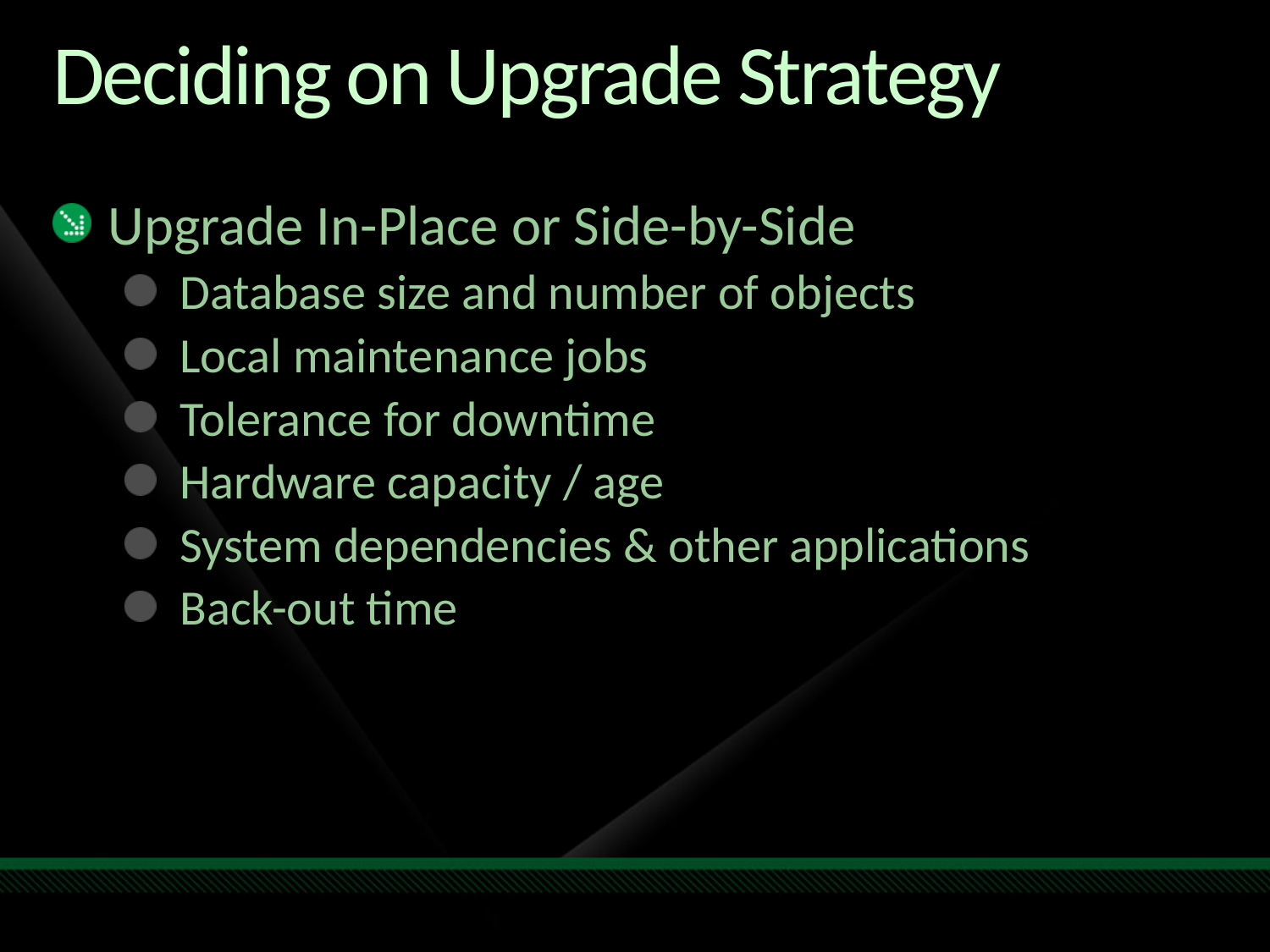

# Deciding on Upgrade Strategy
Upgrade In-Place or Side-by-Side
Database size and number of objects
Local maintenance jobs
Tolerance for downtime
Hardware capacity / age
System dependencies & other applications
Back-out time